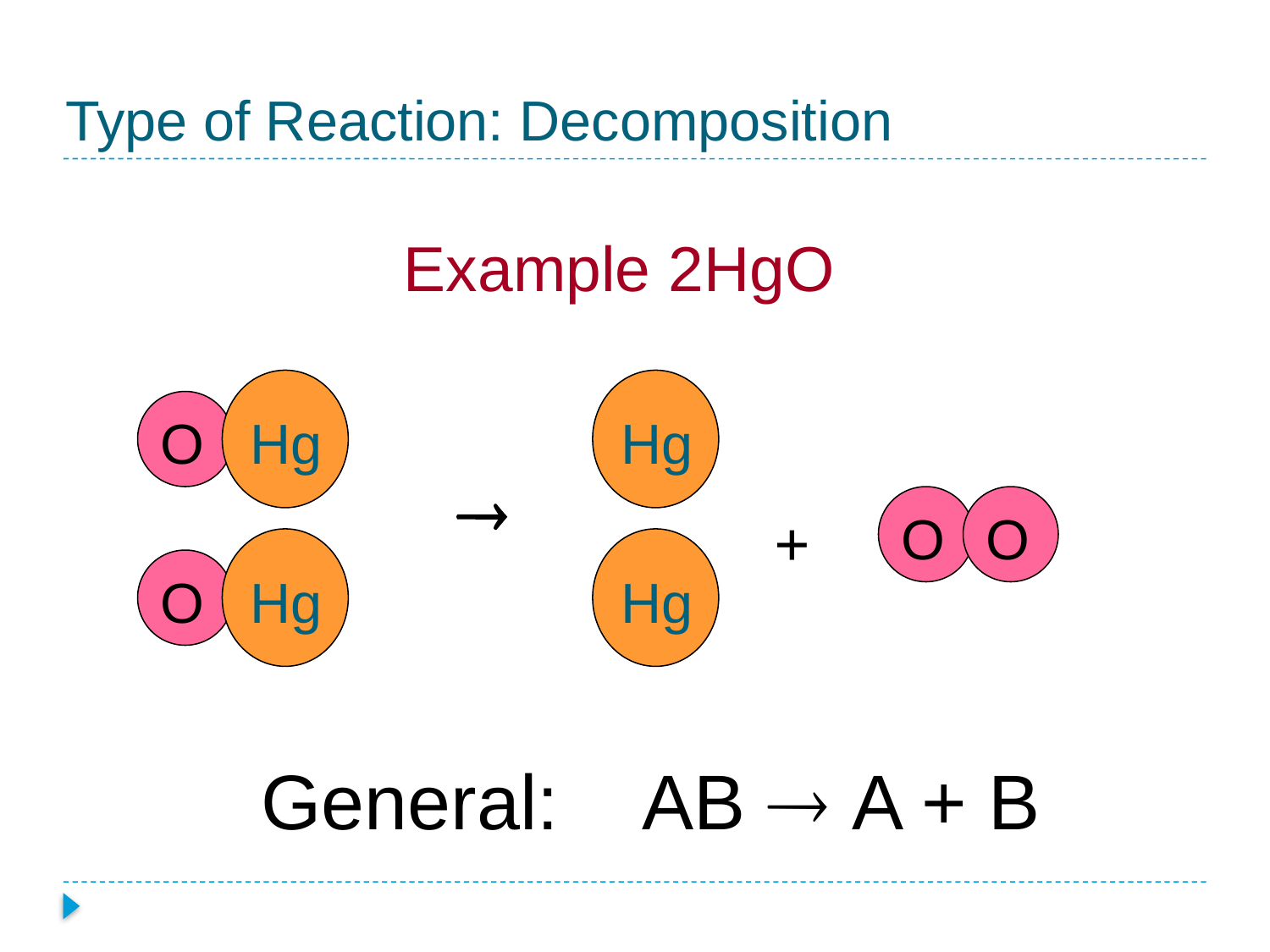

# Type of Reaction: Decomposition
Example 2HgO

 Hg

O

 Hg

O
→

 Hg

O

O
+

 Hg
General: 	AB → A + B